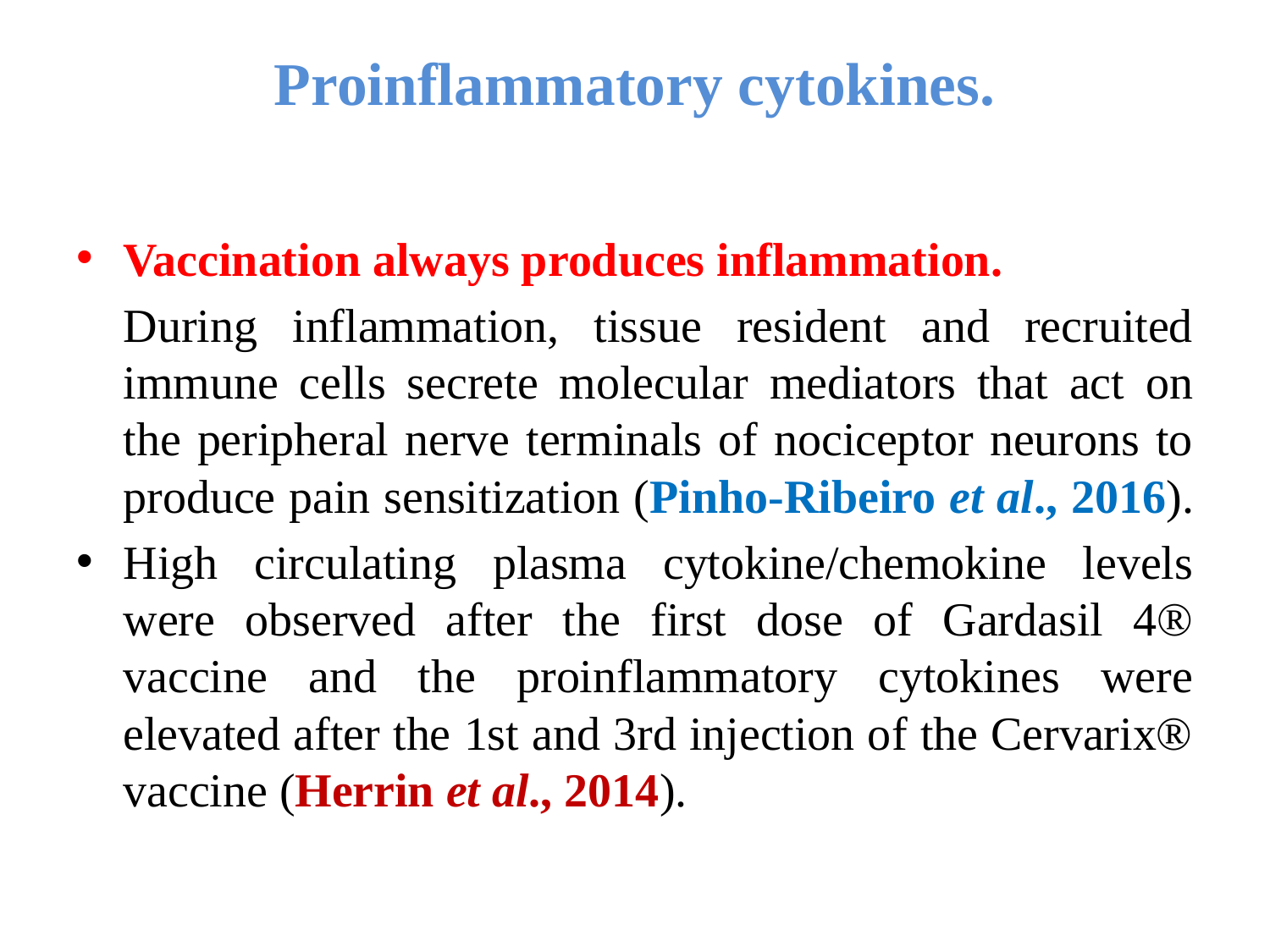

# Proinflammatory cytokines.
Vaccination always produces inflammation.
	During inflammation, tissue resident and recruited immune cells secrete molecular mediators that act on the peripheral nerve terminals of nociceptor neurons to produce pain sensitization (Pinho-Ribeiro et al., 2016).
High circulating plasma cytokine/chemokine levels were observed after the first dose of Gardasil 4® vaccine and the proinflammatory cytokines were elevated after the 1st and 3rd injection of the Cervarix® vaccine (Herrin et al., 2014).